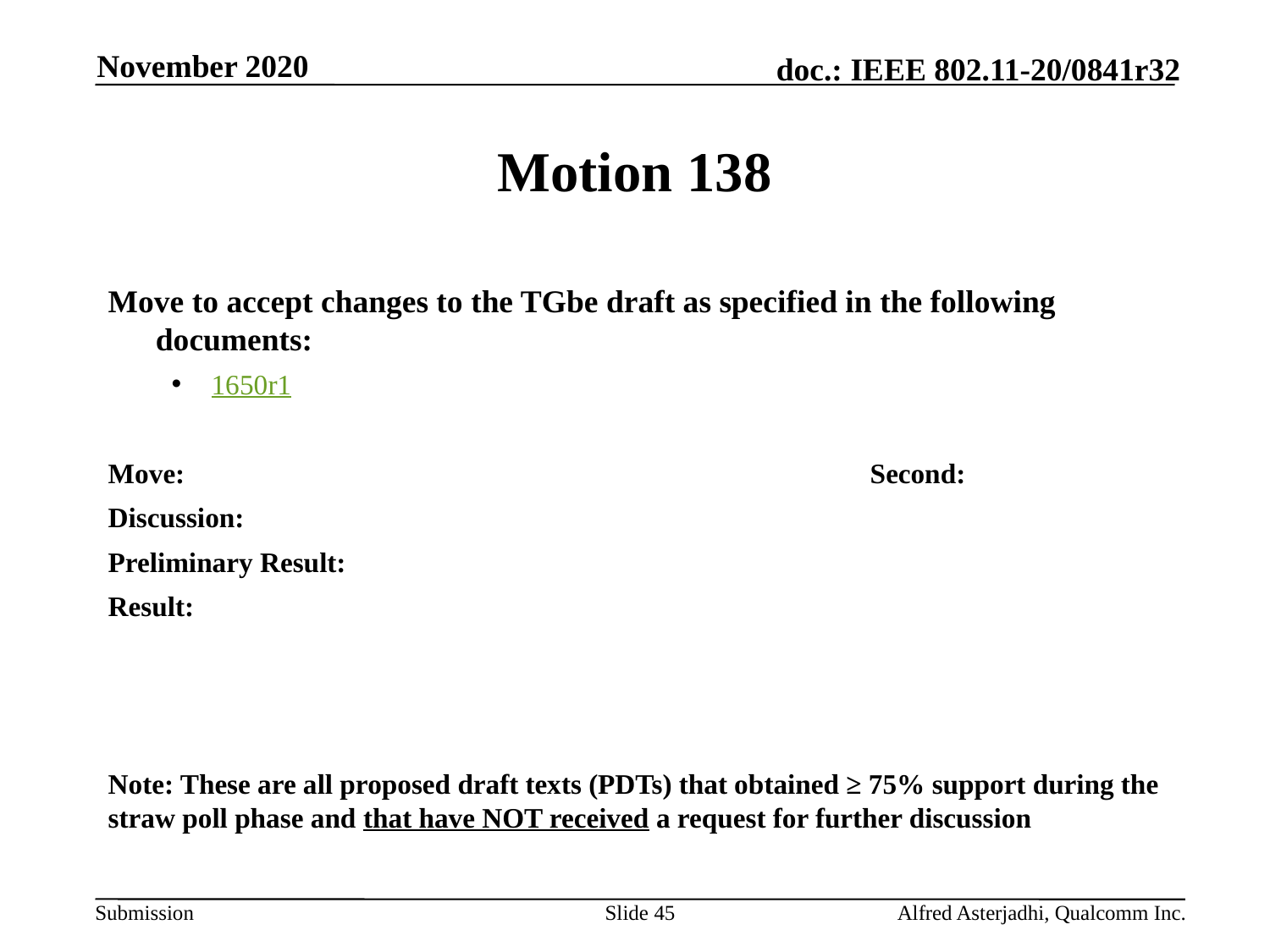

November 2020
# Motion 138
Move to accept changes to the TGbe draft as specified in the following documents:
1650r1

Move: 						Second:
Discussion:
Preliminary Result:
Result:

Note: These are all proposed draft texts (PDTs) that obtained ≥ 75% support during the straw poll phase and that have NOT received a request for further discussion

Slide 45
Alfred Asterjadhi, Qualcomm Inc.